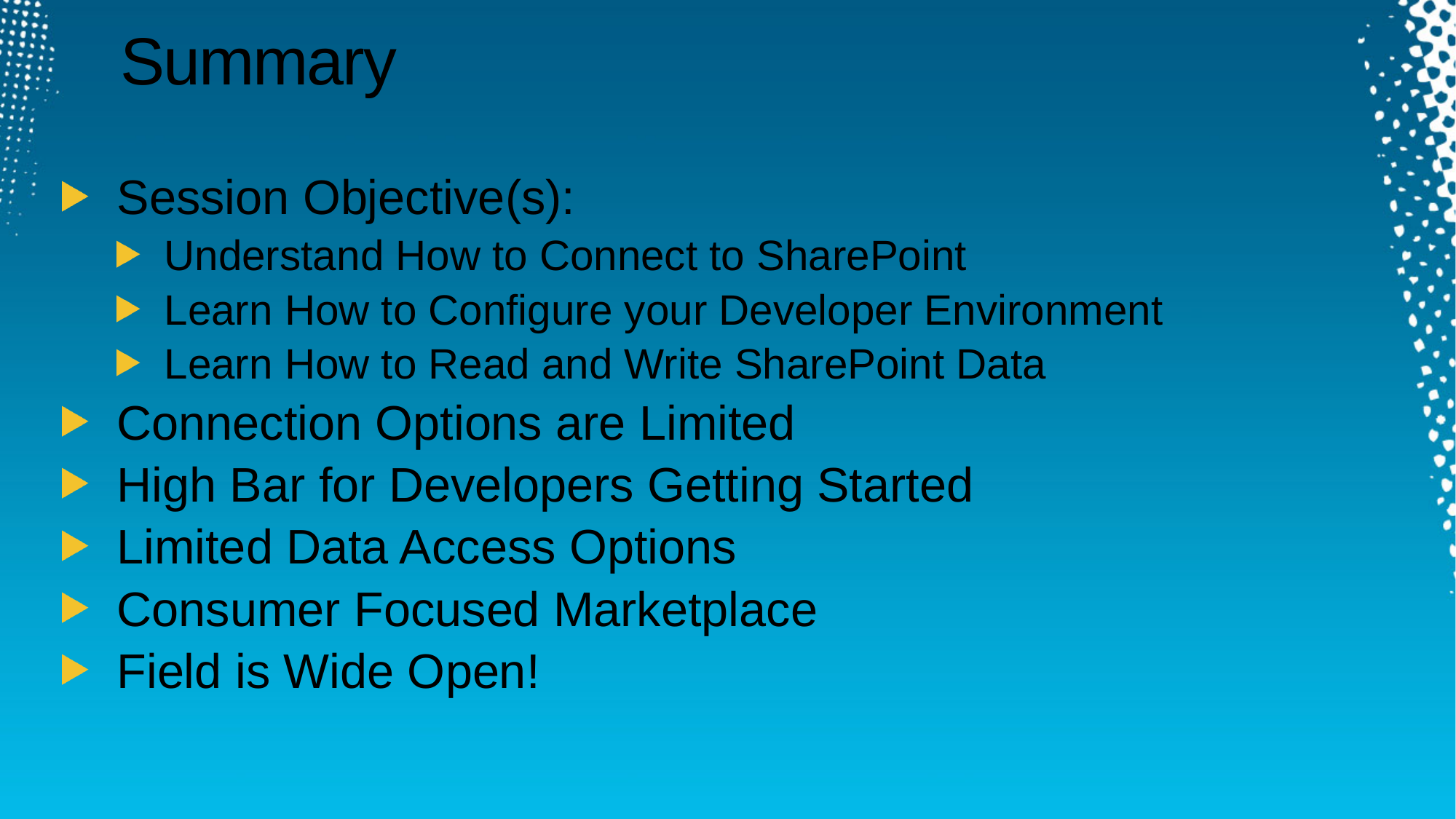

# Summary
Session Objective(s):
Understand How to Connect to SharePoint
Learn How to Configure your Developer Environment
Learn How to Read and Write SharePoint Data
Connection Options are Limited
High Bar for Developers Getting Started
Limited Data Access Options
Consumer Focused Marketplace
Field is Wide Open!